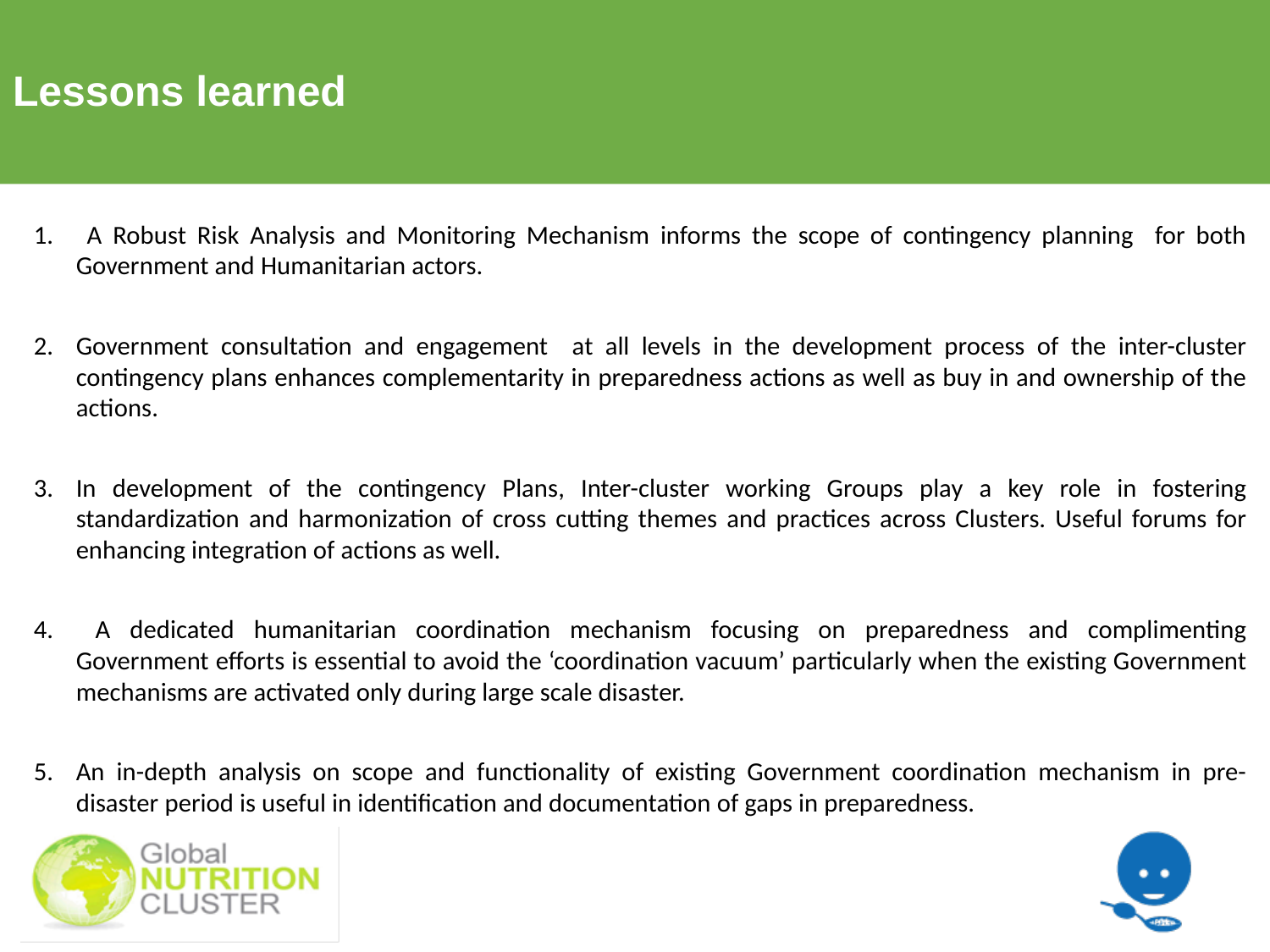

# Lessons learned
 A Robust Risk Analysis and Monitoring Mechanism informs the scope of contingency planning  for both Government and Humanitarian actors.

Government consultation and engagement  at all levels in the development process of the inter-cluster contingency plans enhances complementarity in preparedness actions as well as buy in and ownership of the actions.

In development of the contingency Plans, Inter-cluster working Groups play a key role in fostering standardization and harmonization of cross cutting themes and practices across Clusters. Useful forums for enhancing integration of actions as well.

 A dedicated humanitarian coordination mechanism focusing on preparedness and complimenting Government efforts is essential to avoid the ‘coordination vacuum’ particularly when the existing Government mechanisms are activated only during large scale disaster.

An in-depth analysis on scope and functionality of existing Government coordination mechanism in pre-disaster period is useful in identification and documentation of gaps in preparedness.